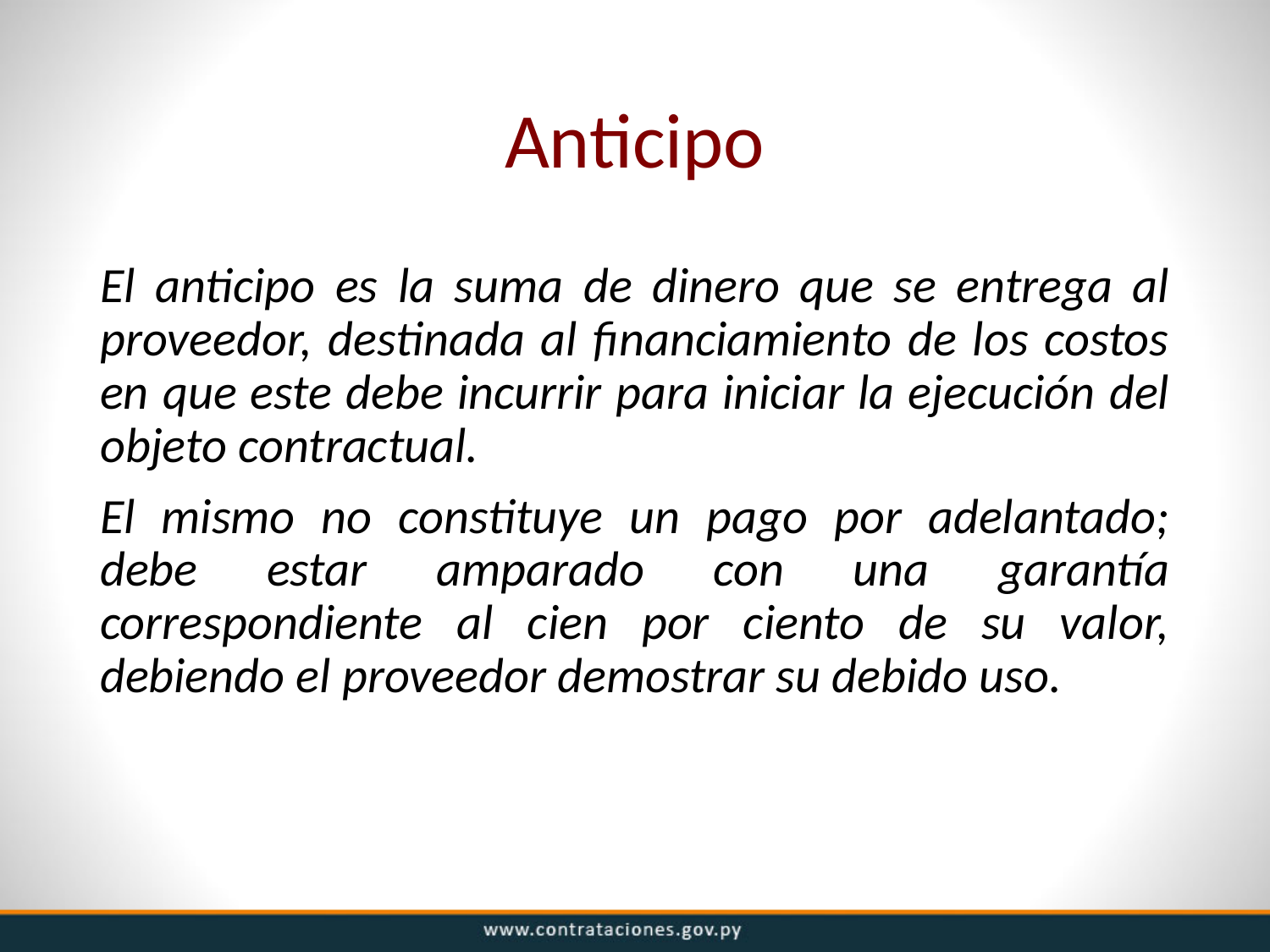

# Anticipo
El anticipo es la suma de dinero que se entrega al proveedor, destinada al financiamiento de los costos en que este debe incurrir para iniciar la ejecución del objeto contractual.
El mismo no constituye un pago por adelantado; debe estar amparado con una garantía correspondiente al cien por ciento de su valor, debiendo el proveedor demostrar su debido uso.